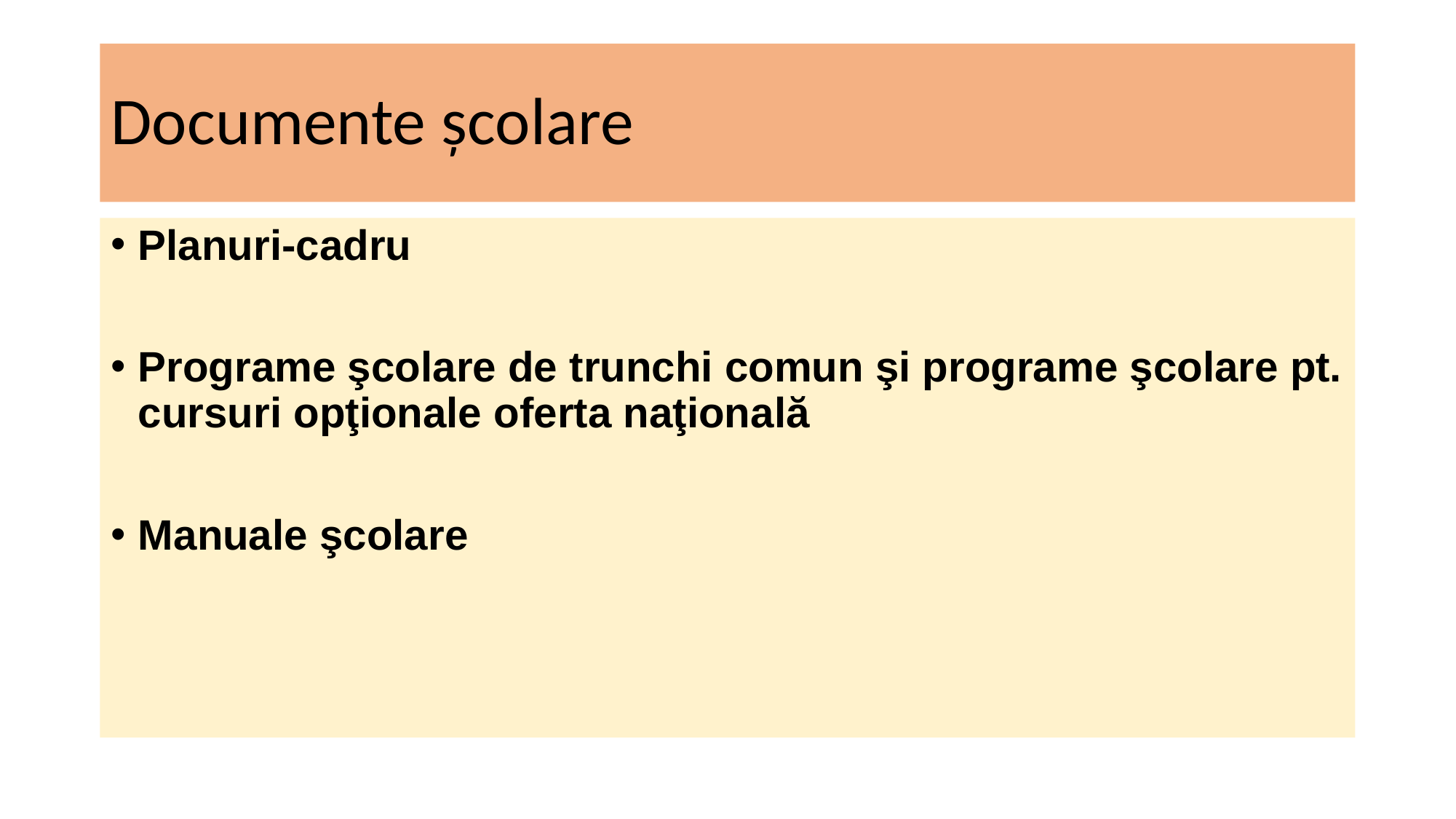

# Documente şcolare
Planuri-cadru

Programe şcolare de trunchi comun şi programe şcolare pt. cursuri opţionale oferta naţională

Manuale şcolare